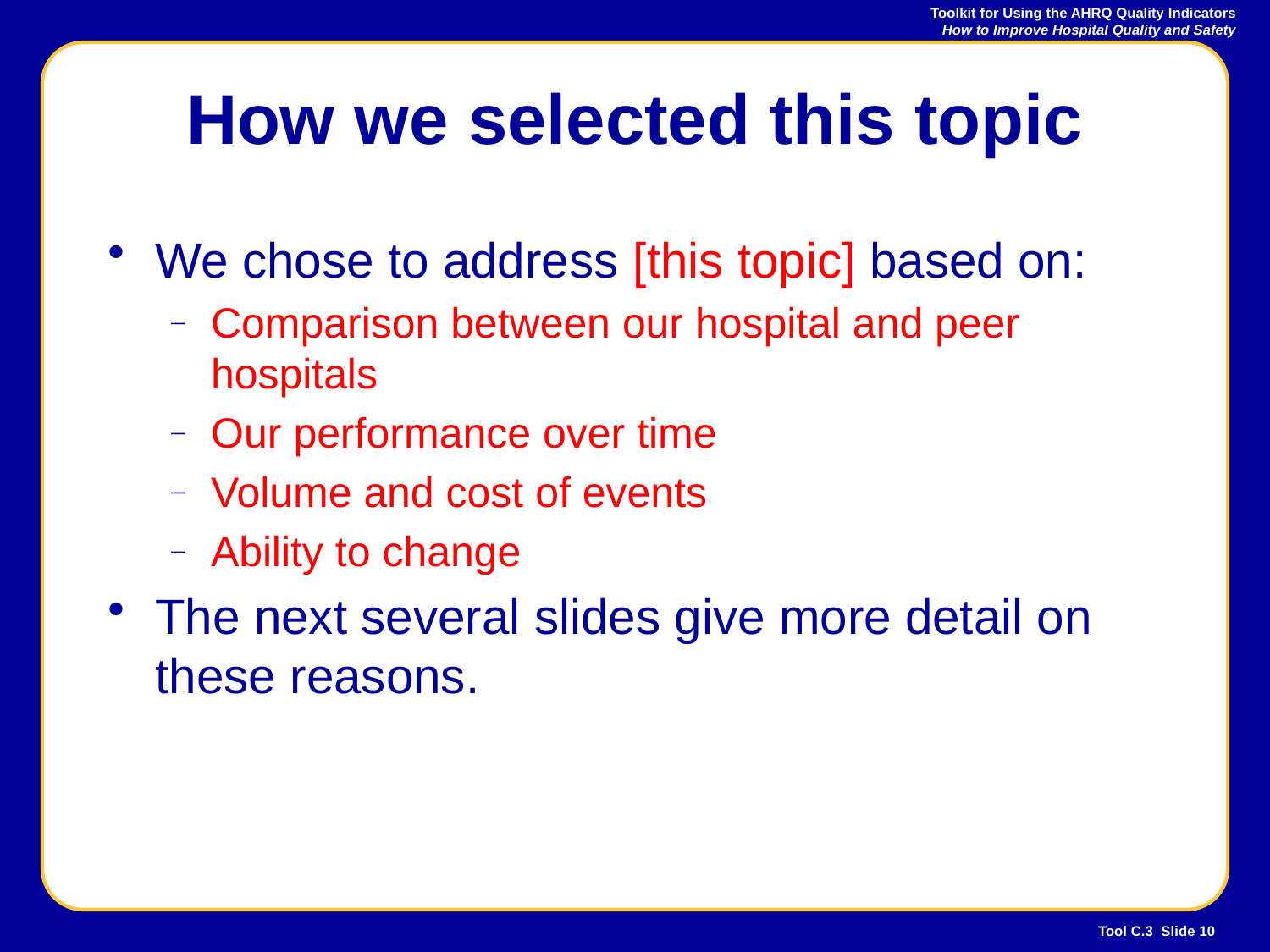

# How we selected this topic
We chose to address [this topic] based on:
Comparison between our hospital and peer hospitals
Our performance over time
Volume and cost of events
Ability to change
The next several slides give more detail on these reasons.